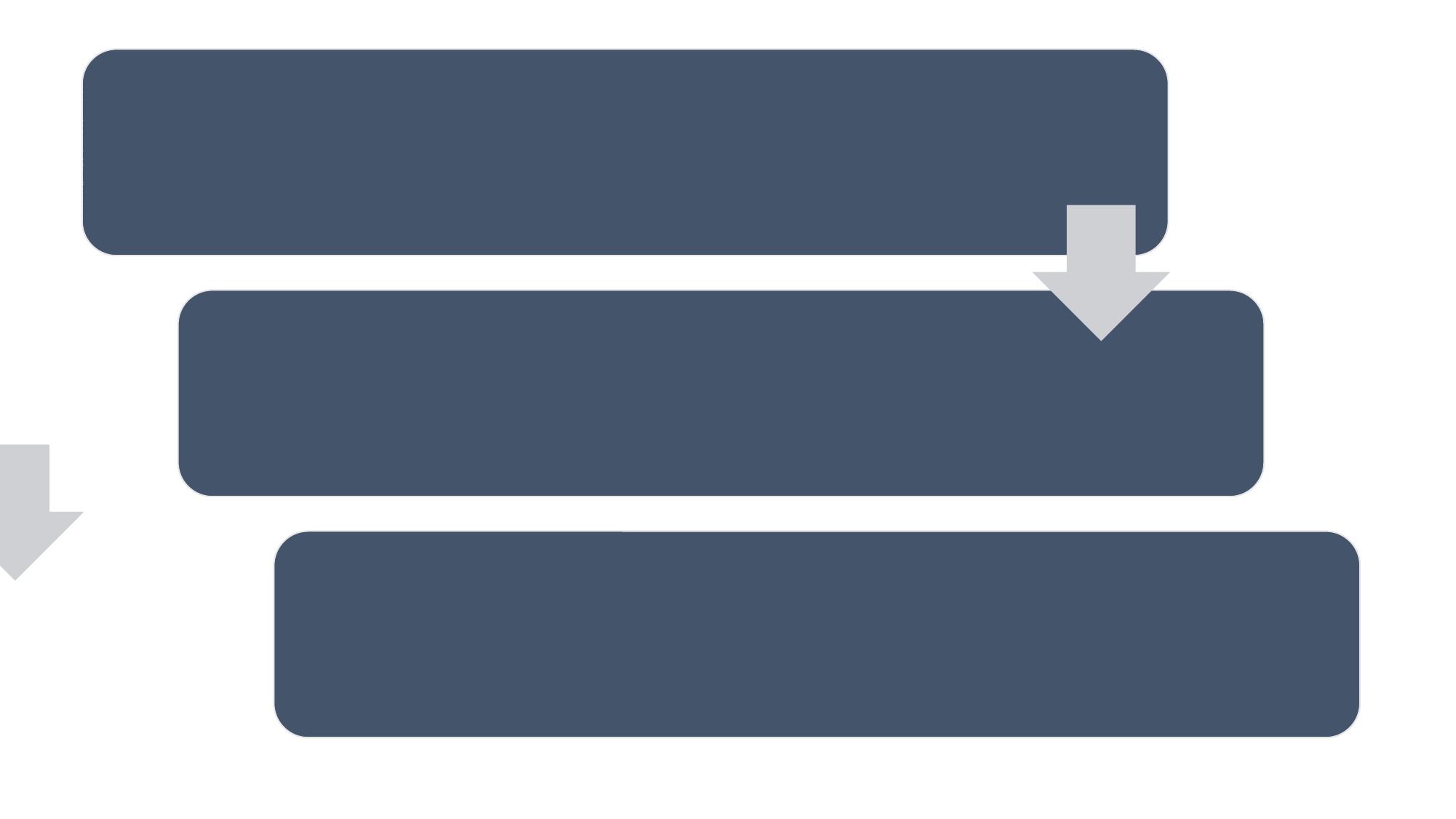

Зерттеудің әдістері мен құралдары ғылыми таным процесінде қолданылады. Ғылым логикасының негізгі міндеті - дайын білімнің құрылымын талдау, ғылыми зерттеудің әдіснамасы жаңа білім алу үшін қолданылатын таным құралдарын, әдістері мен әдістерін талдайды.